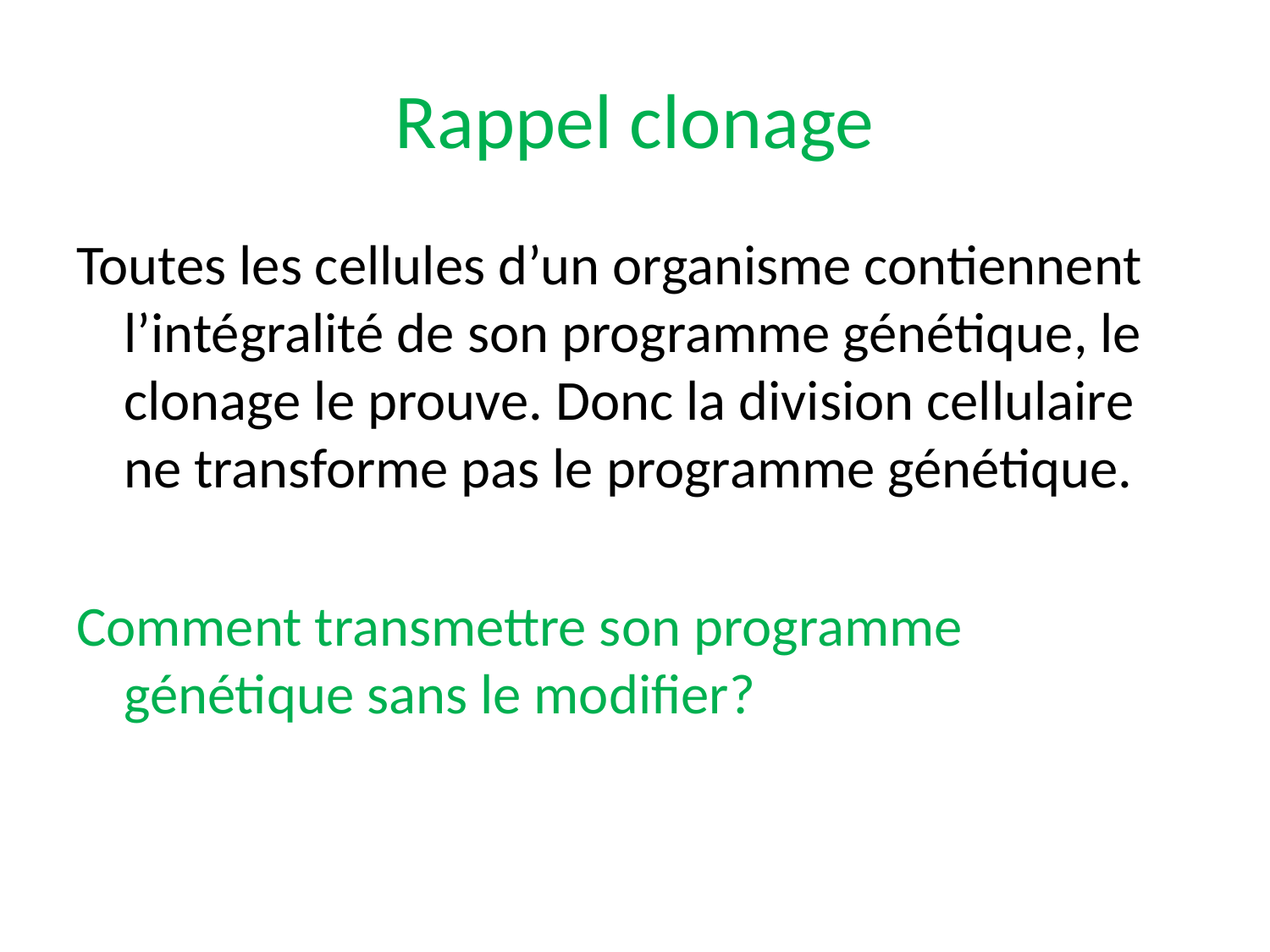

# Rappel clonage
Toutes les cellules d’un organisme contiennent l’intégralité de son programme génétique, le clonage le prouve. Donc la division cellulaire ne transforme pas le programme génétique.

Comment transmettre son programme génétique sans le modifier?